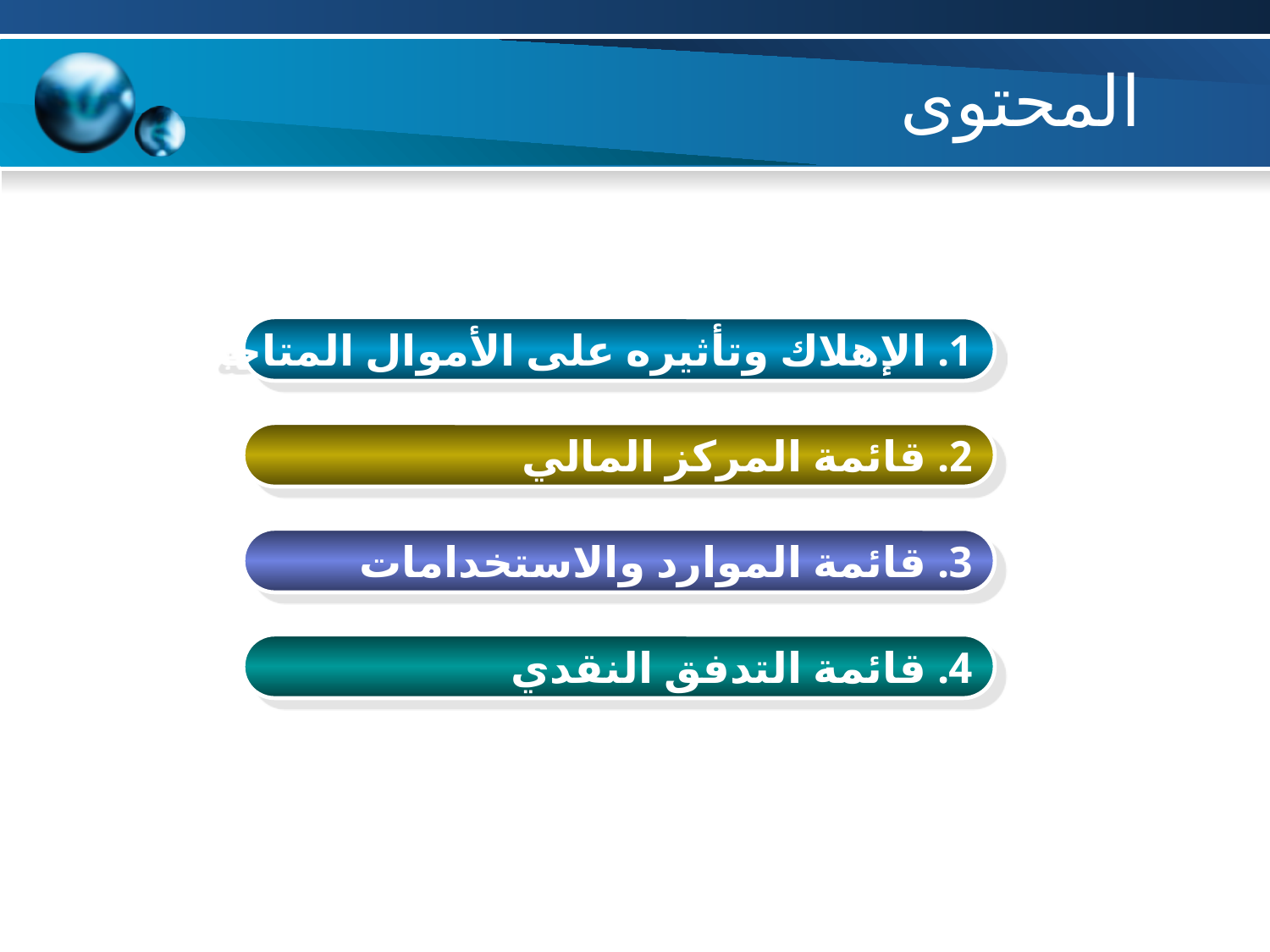

# المحتوى
1. الإهلاك وتأثيره على الأموال المتاحة
2. قائمة المركز المالي
3. قائمة الموارد والاستخدامات
4. قائمة التدفق النقدي